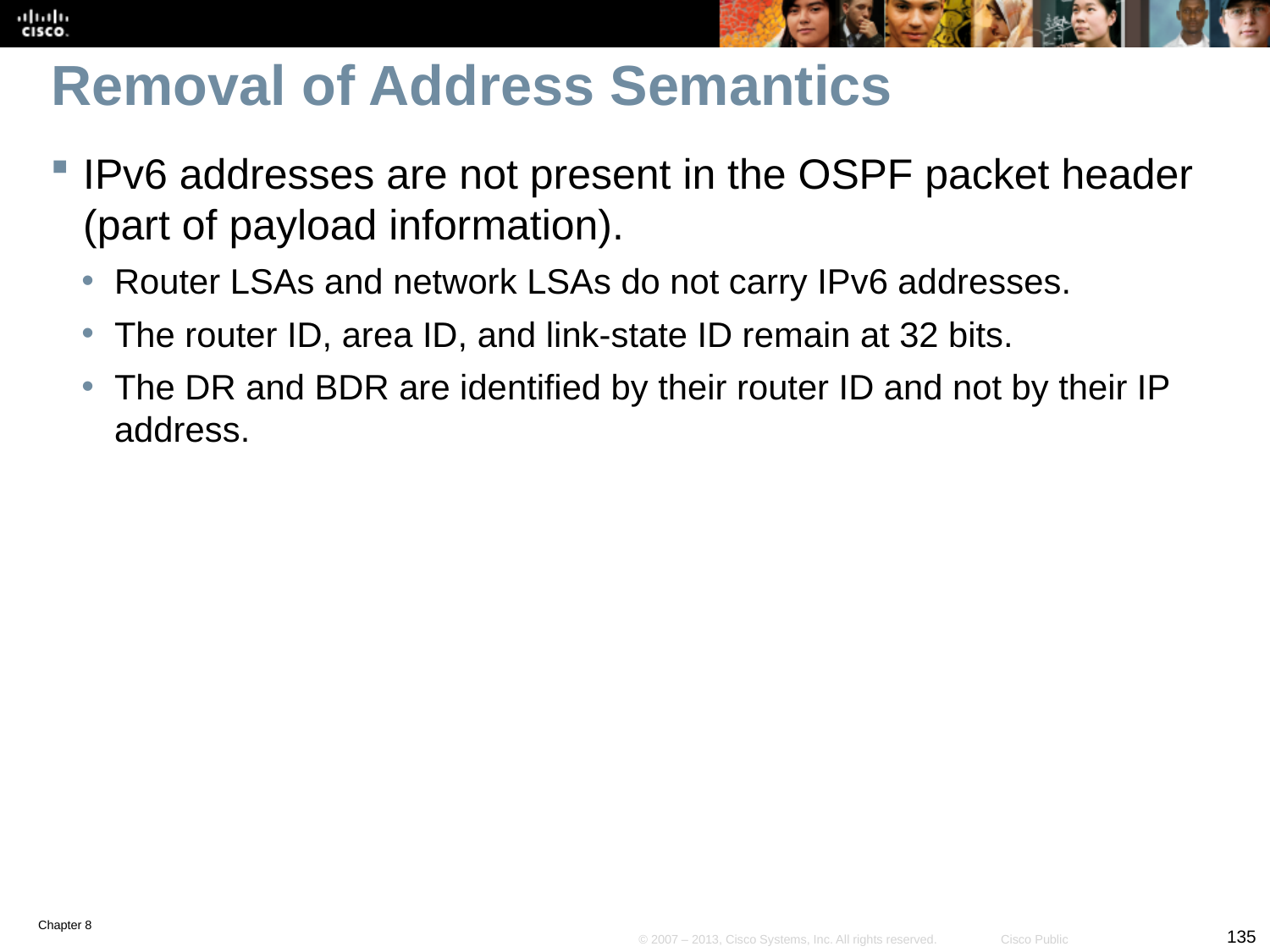

# Removal of Address Semantics
IPv6 addresses are not present in the OSPF packet header (part of payload information).
Router LSAs and network LSAs do not carry IPv6 addresses.
The router ID, area ID, and link-state ID remain at 32 bits.
The DR and BDR are identified by their router ID and not by their IP address.